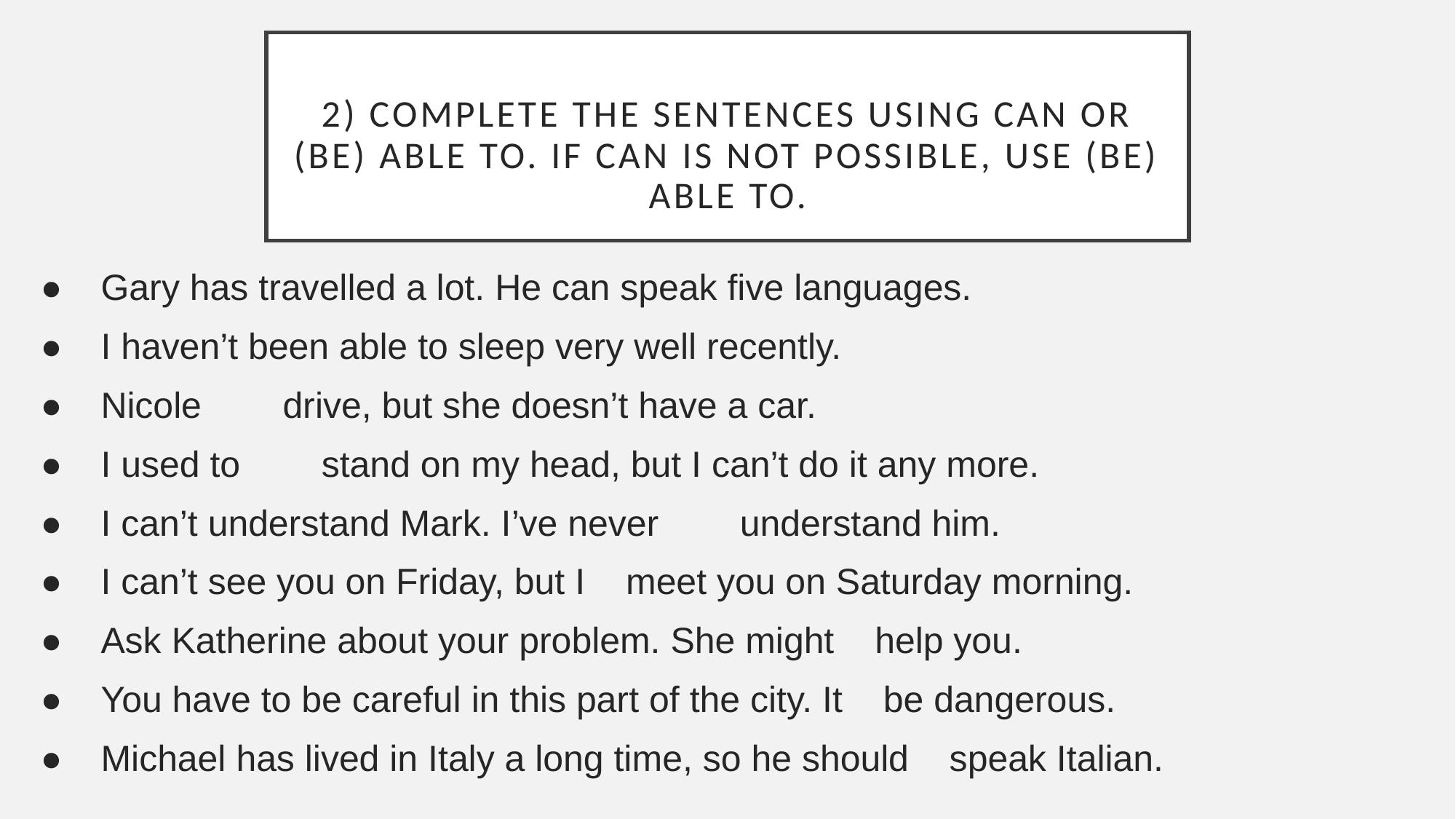

# 2) Complete the sentences using can or (be) able to. If can is not possible, use (be) able to.

⦁    Gary has travelled a lot. He can speak five languages.
⦁    I haven’t been able to sleep very well recently.
⦁    Nicole        drive, but she doesn’t have a car.
⦁    I used to        stand on my head, but I can’t do it any more.
⦁    I can’t understand Mark. I’ve never        understand him.
⦁    I can’t see you on Friday, but I    meet you on Saturday morning.
⦁    Ask Katherine about your problem. She might    help you.
⦁    You have to be careful in this part of the city. It    be dangerous.
⦁    Michael has lived in Italy a long time, so he should    speak Italian.